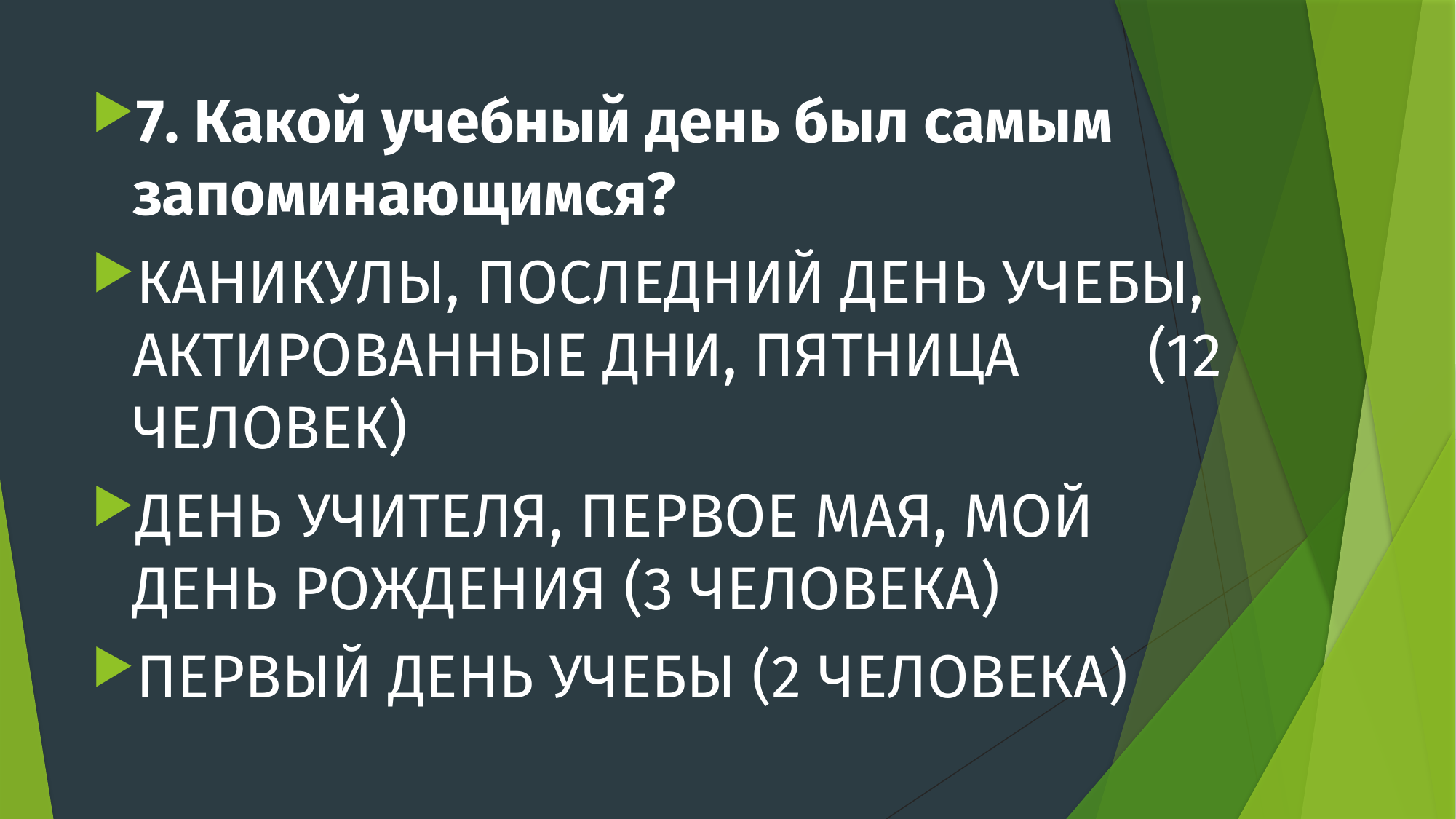

#
7. Какой учебный день был самым запоминающимся?
КАНИКУЛЫ, ПОСЛЕДНИЙ ДЕНЬ УЧЕБЫ, АКТИРОВАННЫЕ ДНИ, ПЯТНИЦА        (12 ЧЕЛОВЕК)
ДЕНЬ УЧИТЕЛЯ, ПЕРВОЕ МАЯ, МОЙ ДЕНЬ РОЖДЕНИЯ (3 ЧЕЛОВЕКА)
ПЕРВЫЙ ДЕНЬ УЧЕБЫ (2 ЧЕЛОВЕКА)